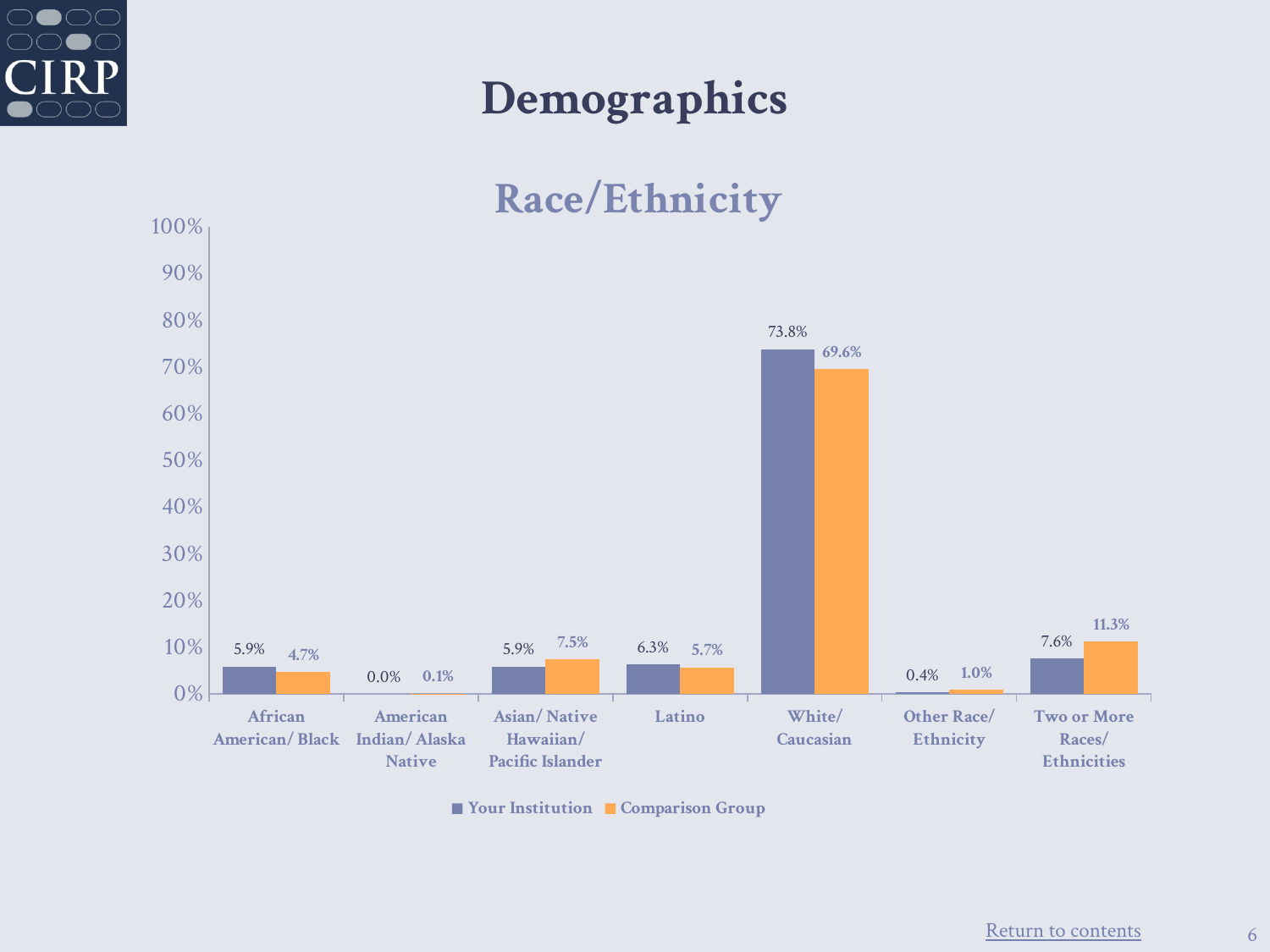

# Demographics

### Chart: Race/Ethnicity

| Category | Your Institution | Comparison Group |
|---|---|---|
| African American/ Black | 0.059 | 0.047 |
| American Indian/ Alaska Native | 0.0 | 0.001 |
| Asian/ Native Hawaiian/ Pacific Islander | 0.059 | 0.075 |
| Latino | 0.063 | 0.057 |
| White/ Caucasian | 0.738 | 0.696 |
| Other Race/ Ethnicity | 0.004 | 0.01 |
| Two or More Races/ Ethnicities | 0.076 | 0.113 |
6